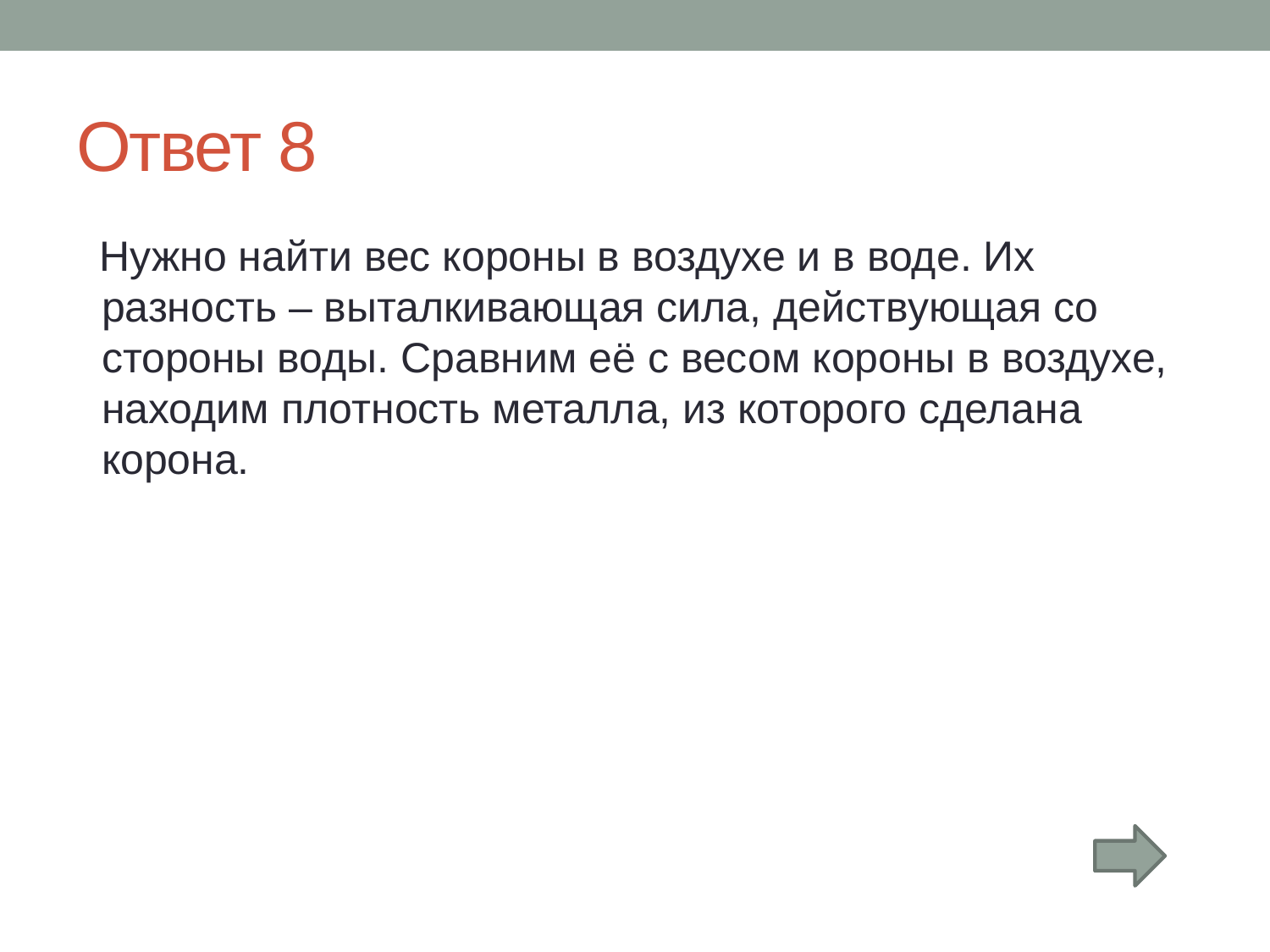

# Ответ 8
  Нужно найти вес короны в воздухе и в воде. Их разность – выталкивающая сила, действующая со стороны воды. Сравним её с весом короны в воздухе, находим плотность металла, из которого сделана корона.